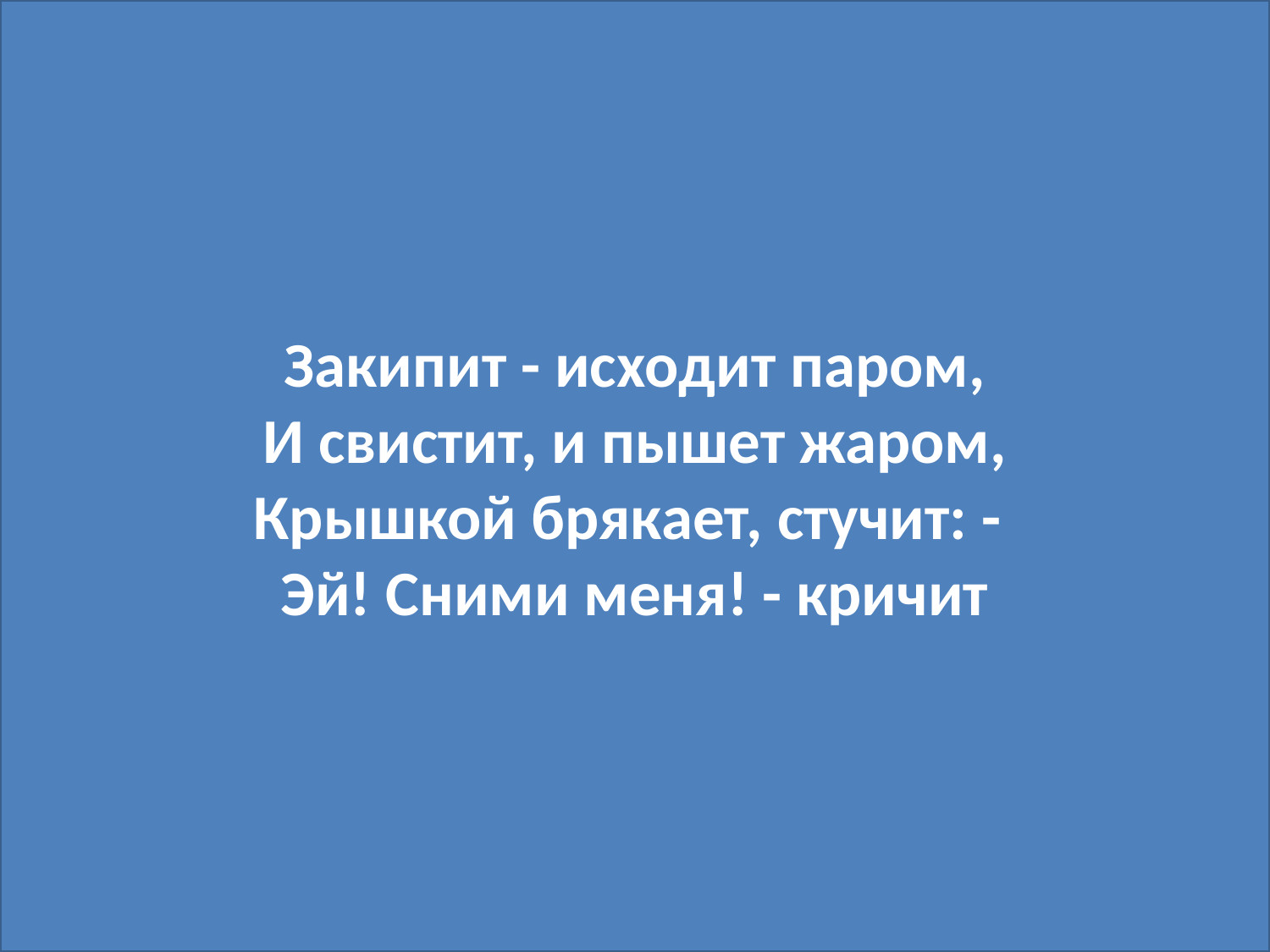

Закипит - исходит паром,
И свистит, и пышет жаром,
Крышкой брякает, стучит: - 
Эй! Сними меня! - кричит